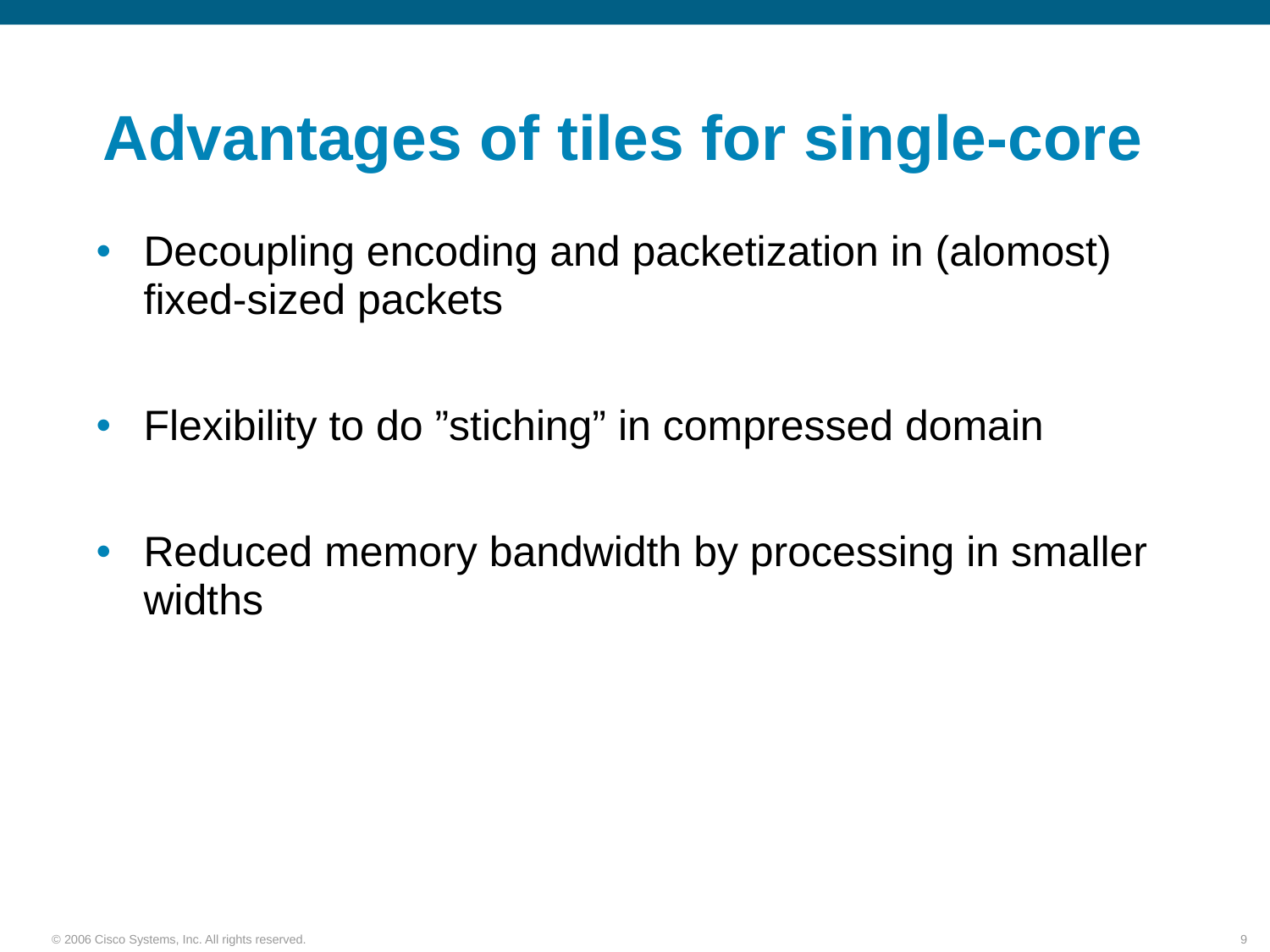

# Advantages of tiles for single-core
Decoupling encoding and packetization in (alomost) fixed-sized packets

Flexibility to do ”stiching” in compressed domain

Reduced memory bandwidth by processing in smaller widths